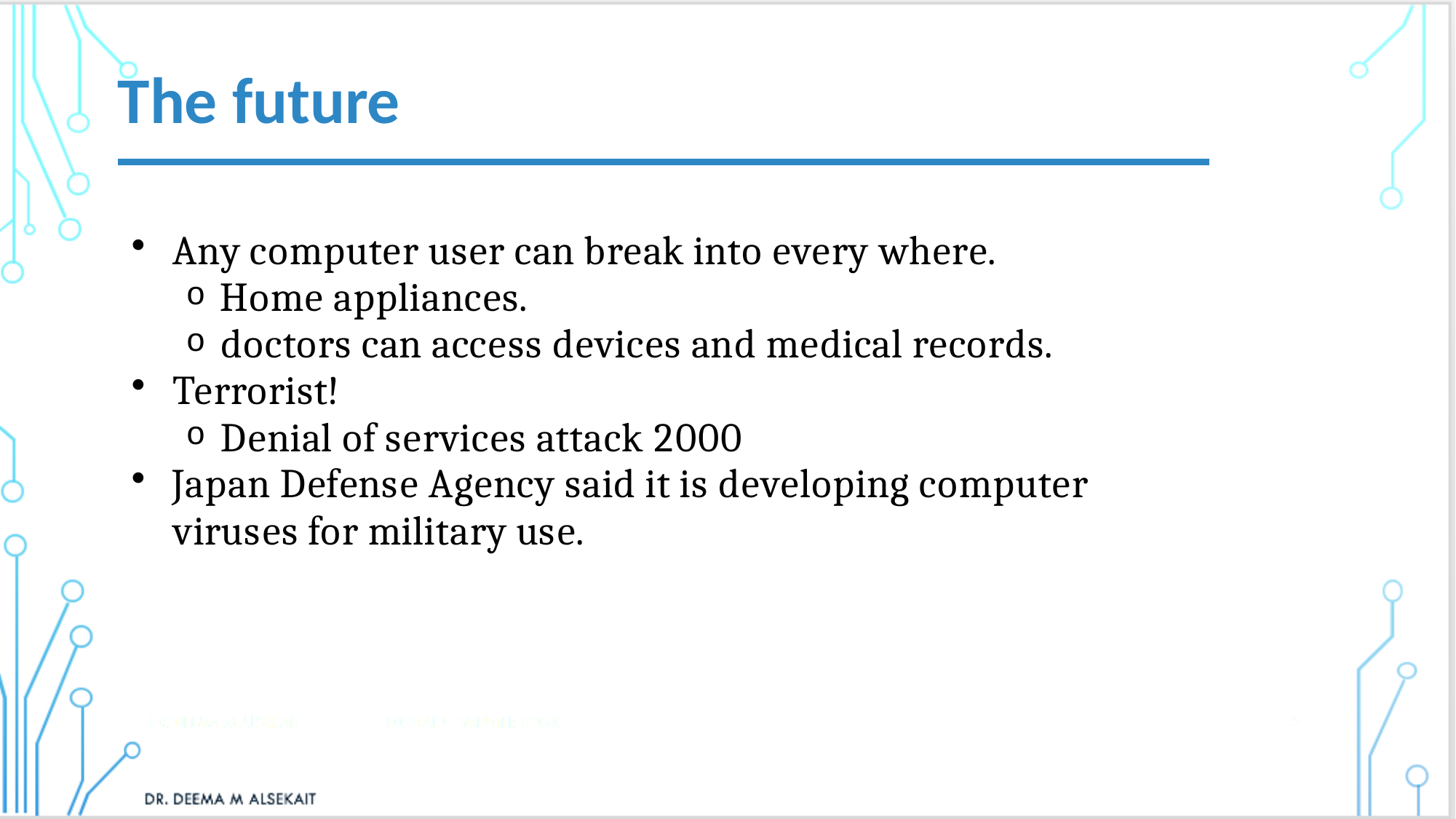

# The future
Any computer user can break into every where.
Home appliances.
doctors can access devices and medical records.
Terrorist!
Denial of services attack 2000
Japan Defense Agency said it is developing computer viruses for military use.